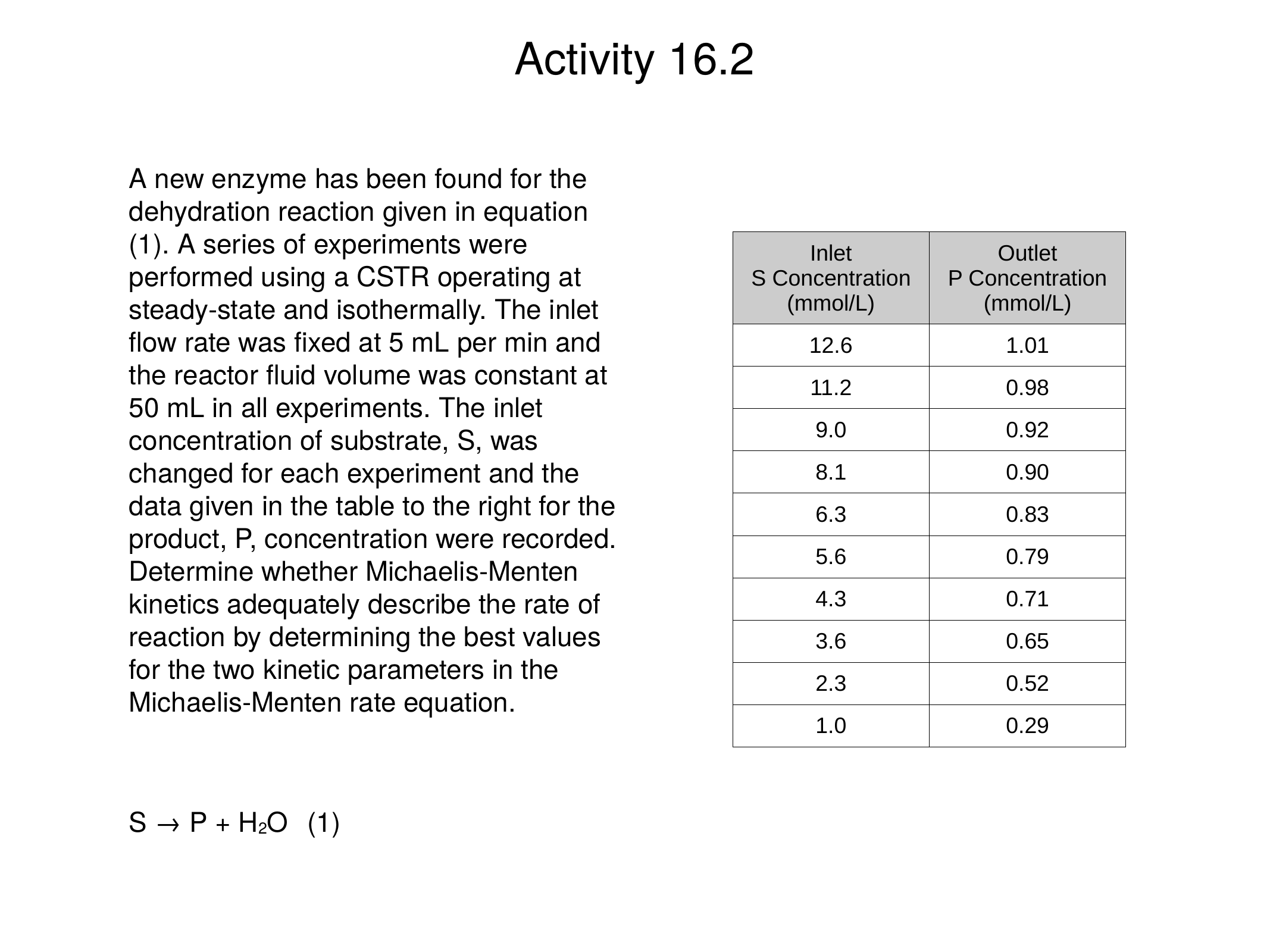

# Activity 16.2
A new enzyme has been found for the dehydration reaction given in equation (1). A series of experiments were performed using a CSTR operating at steady-state and isothermally. The inlet flow rate was fixed at 5 mL per min and the reactor fluid volume was constant at 50 mL in all experiments. The inlet concentration of substrate, S, was changed for each experiment and the data given in the table to the right for the product, P, concentration were recorded.  Determine whether Michaelis-Menten kinetics adequately describe the rate of reaction by determining the best values for the two kinetic parameters in the Michaelis-Menten rate equation.

S → P + H2O	(1)
| Inlet S Concentration (mmol/L) | Outlet P Concentration (mmol/L) |
| --- | --- |
| 12.6 | 1.01 |
| 11.2 | 0.98 |
| 9.0 | 0.92 |
| 8.1 | 0.90 |
| 6.3 | 0.83 |
| 5.6 | 0.79 |
| 4.3 | 0.71 |
| 3.6 | 0.65 |
| 2.3 | 0.52 |
| 1.0 | 0.29 |